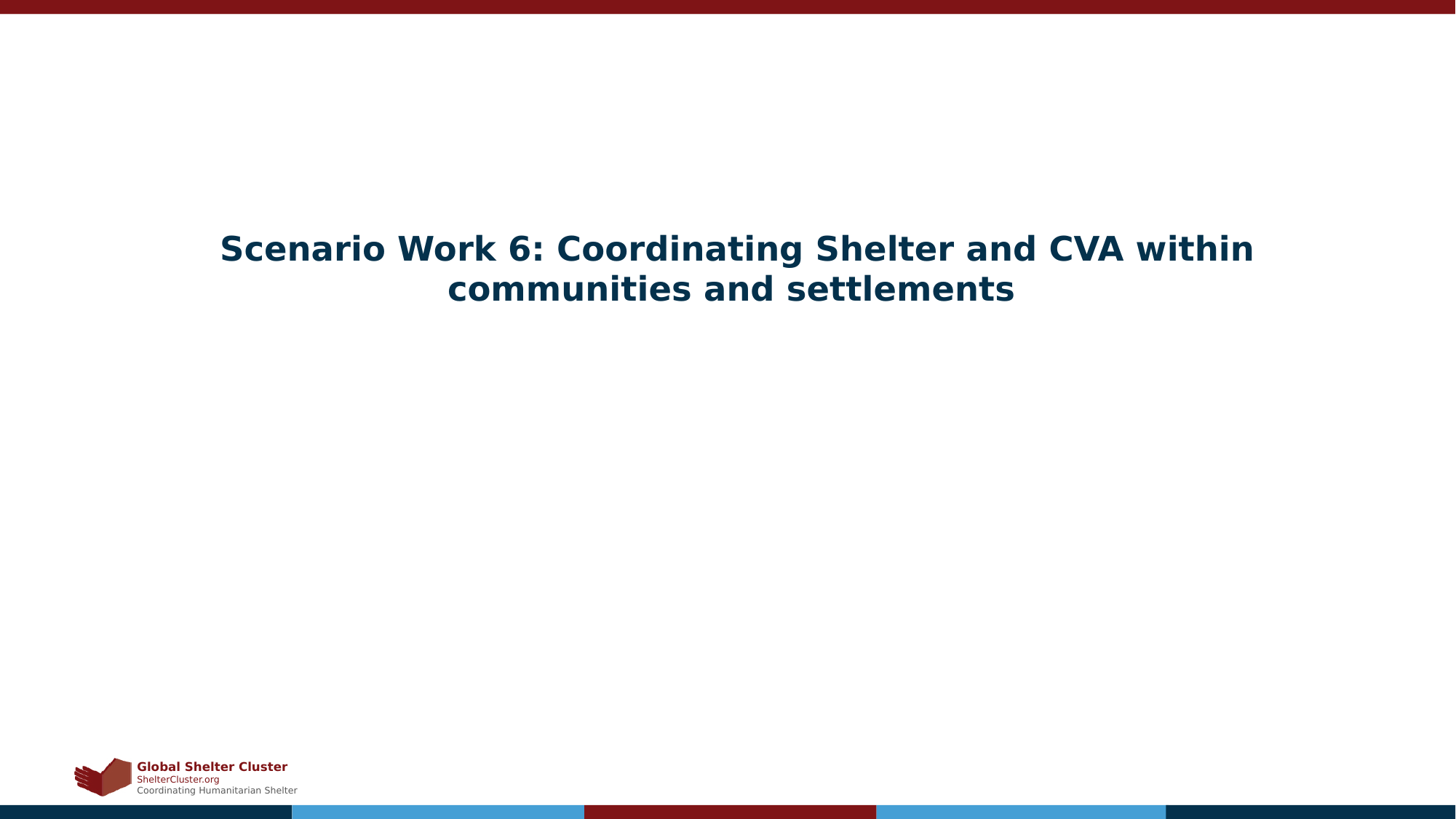

# Scenario Work 6: Coordinating Shelter and CVA within communities and settlements